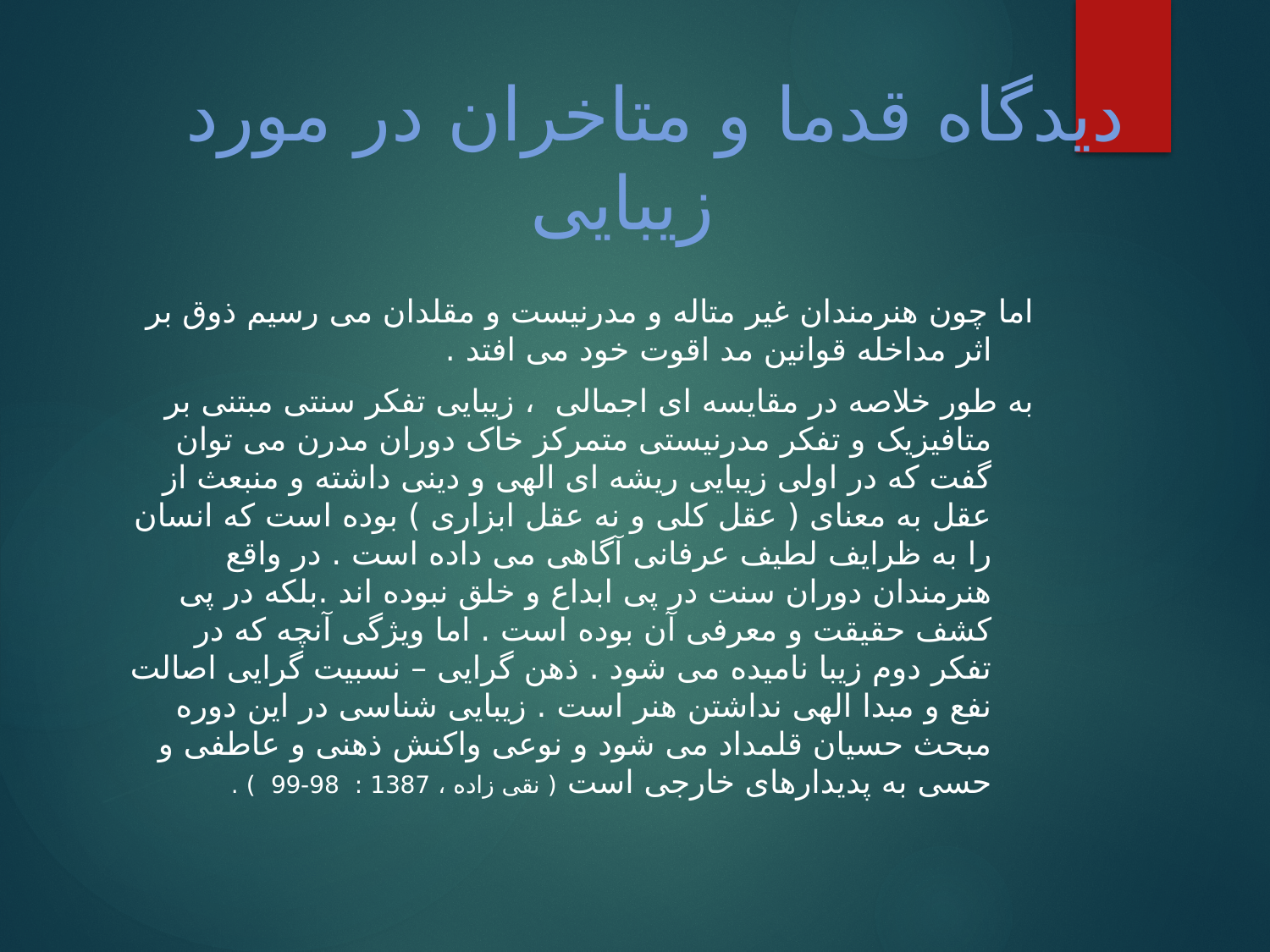

دیدگاه قدما و متاخران در مورد زیبایی
اما چون هنرمندان غیر متاله و مدرنیست و مقلدان می رسیم ذوق بر اثر مداخله قوانین مد اقوت خود می افتد .
به طور خلاصه در مقایسه ای اجمالی  ، زیبایی تفکر سنتی مبتنی بر متافیزیک و تفکر مدرنیستی متمرکز خاک دوران مدرن می توان گفت که در اولی زیبایی ریشه ای الهی و دینی داشته و منبعث از عقل به معنای ( عقل کلی و نه عقل ابزاری ) بوده است که انسان را به ظرایف لطیف عرفانی آگاهی می داده است . در واقع هنرمندان دوران سنت در پی ابداع و خلق نبوده اند .بلکه در پی کشف حقیقت و معرفی آن بوده است . اما ویژگی آنچه که در تفکر دوم زیبا نامیده می شود . ذهن گرایی – نسبیت گرایی اصالت نفع و مبدا الهی نداشتن هنر است . زیبایی شناسی در این دوره مبحث حسیان قلمداد می شود و نوعی واکنش ذهنی و عاطفی و حسی به پدیدارهای خارجی است ( نقی زاده ، 1387 :  98-99  ) .